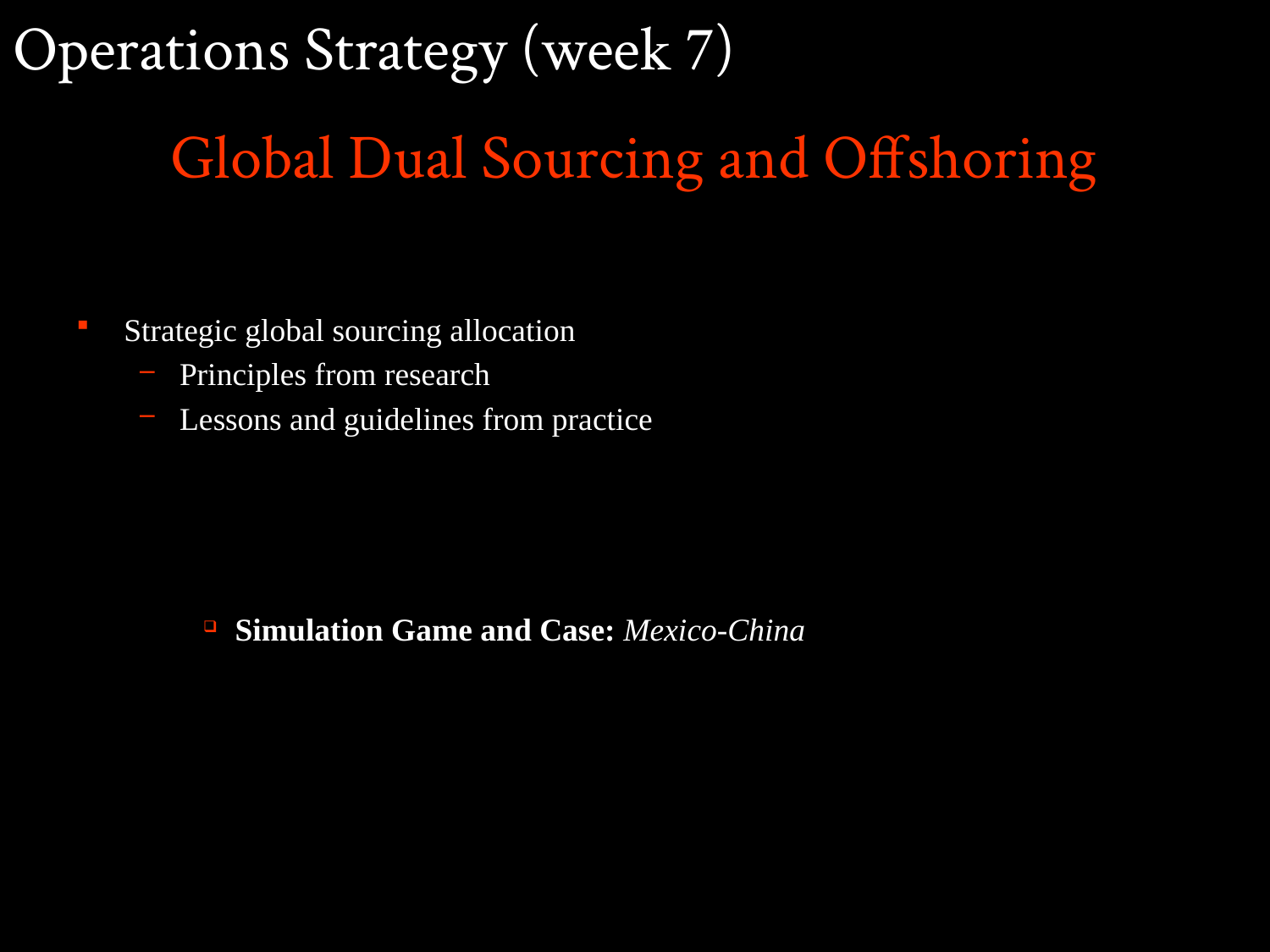

Operations Strategy (week 7)
Global Dual Sourcing and Offshoring

Strategic global sourcing allocation
Principles from research
Lessons and guidelines from practice

Simulation Game and Case: Mexico-China